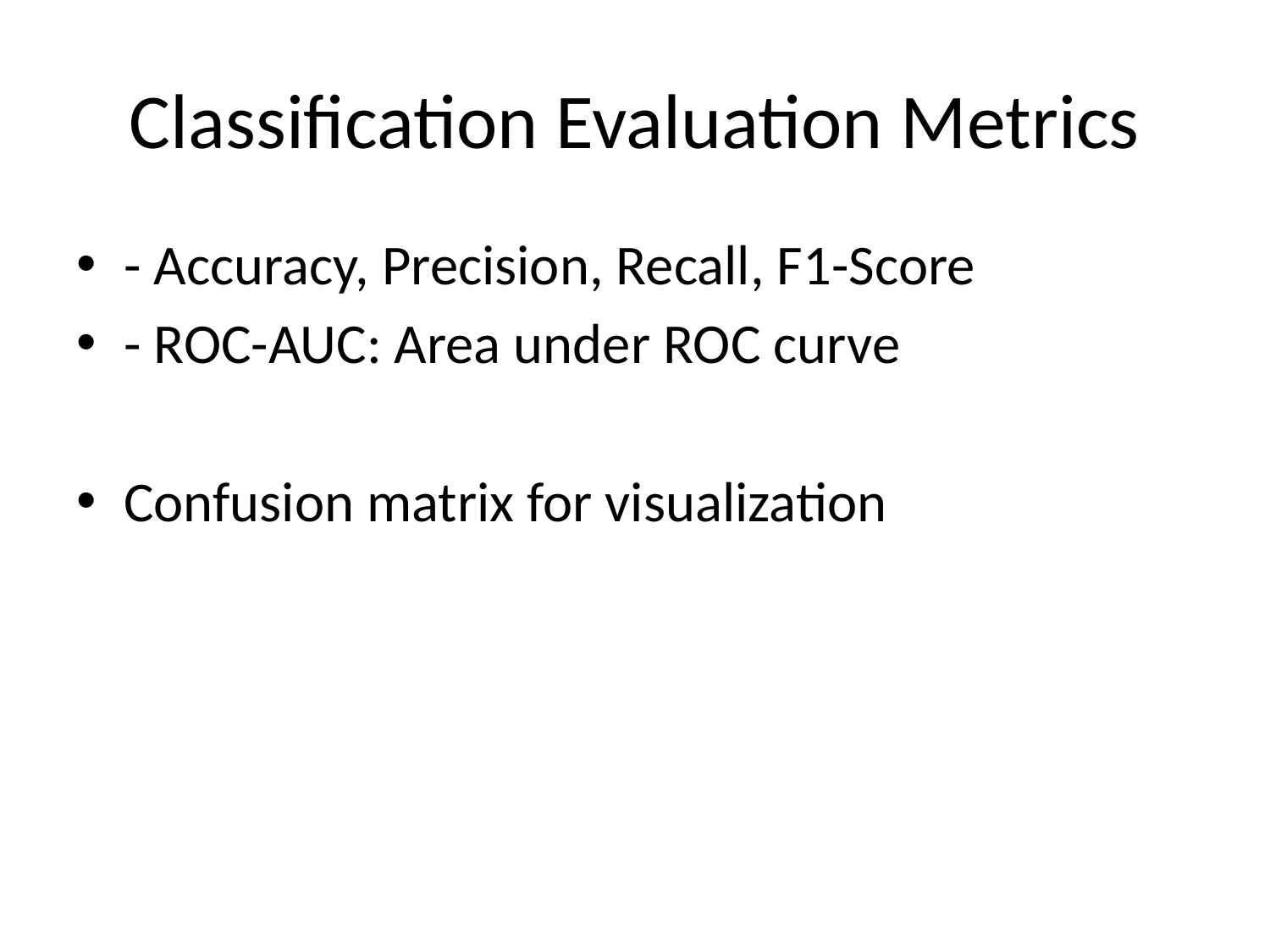

# Classification Evaluation Metrics
- Accuracy, Precision, Recall, F1-Score
- ROC-AUC: Area under ROC curve

Confusion matrix for visualization